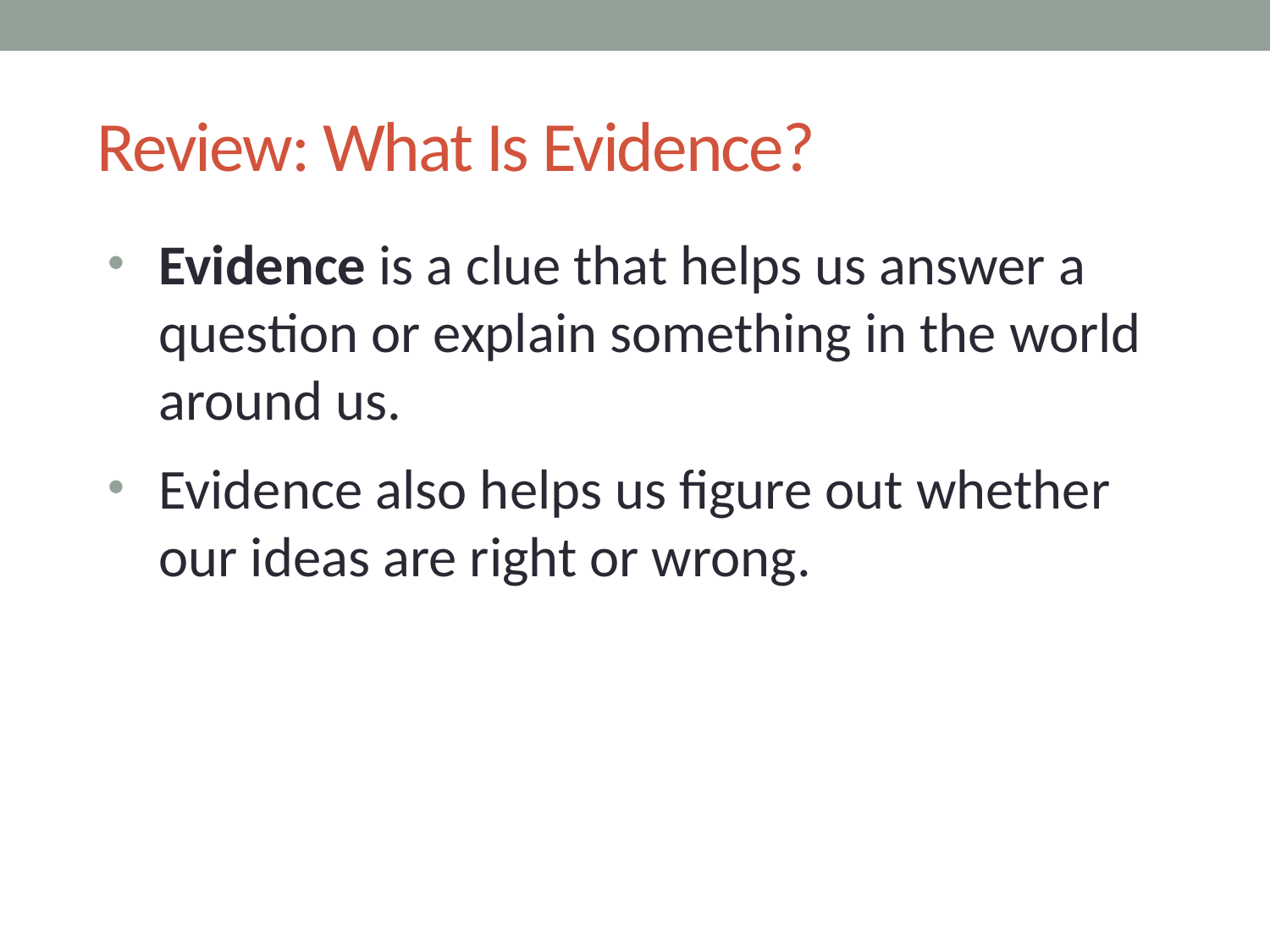

# Review: What Is Evidence?
Evidence is a clue that helps us answer a question or explain something in the world around us.
Evidence also helps us figure out whether our ideas are right or wrong.